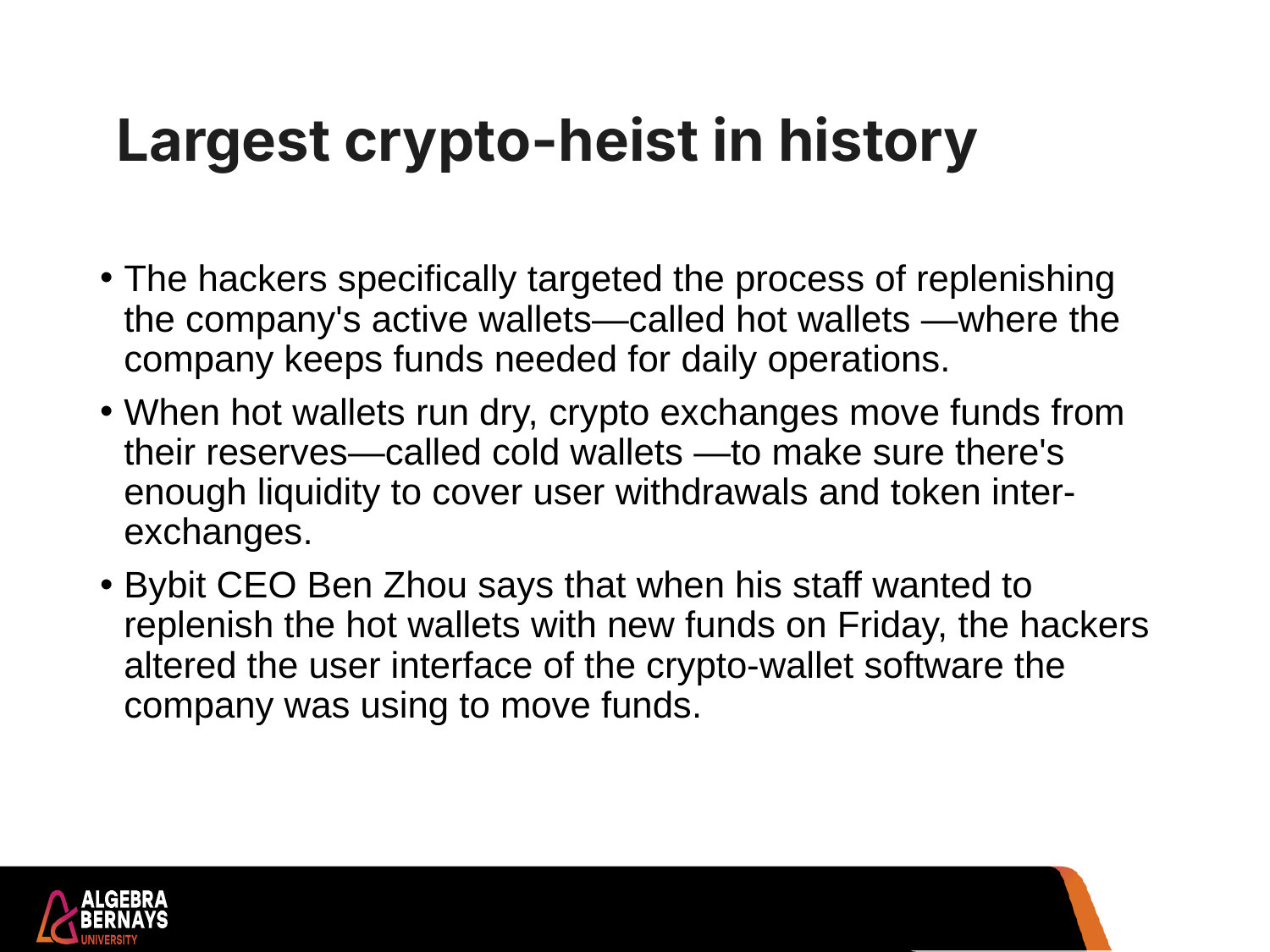

# Largest crypto-heist in history
The hackers specifically targeted the process of replenishing the company's active wallets—called hot wallets —where the company keeps funds needed for daily operations.
When hot wallets run dry, crypto exchanges move funds from their reserves—called cold wallets —to make sure there's enough liquidity to cover user withdrawals and token inter-exchanges.
Bybit CEO Ben Zhou says that when his staff wanted to replenish the hot wallets with new funds on Friday, the hackers altered the user interface of the crypto-wallet software the company was using to move funds.